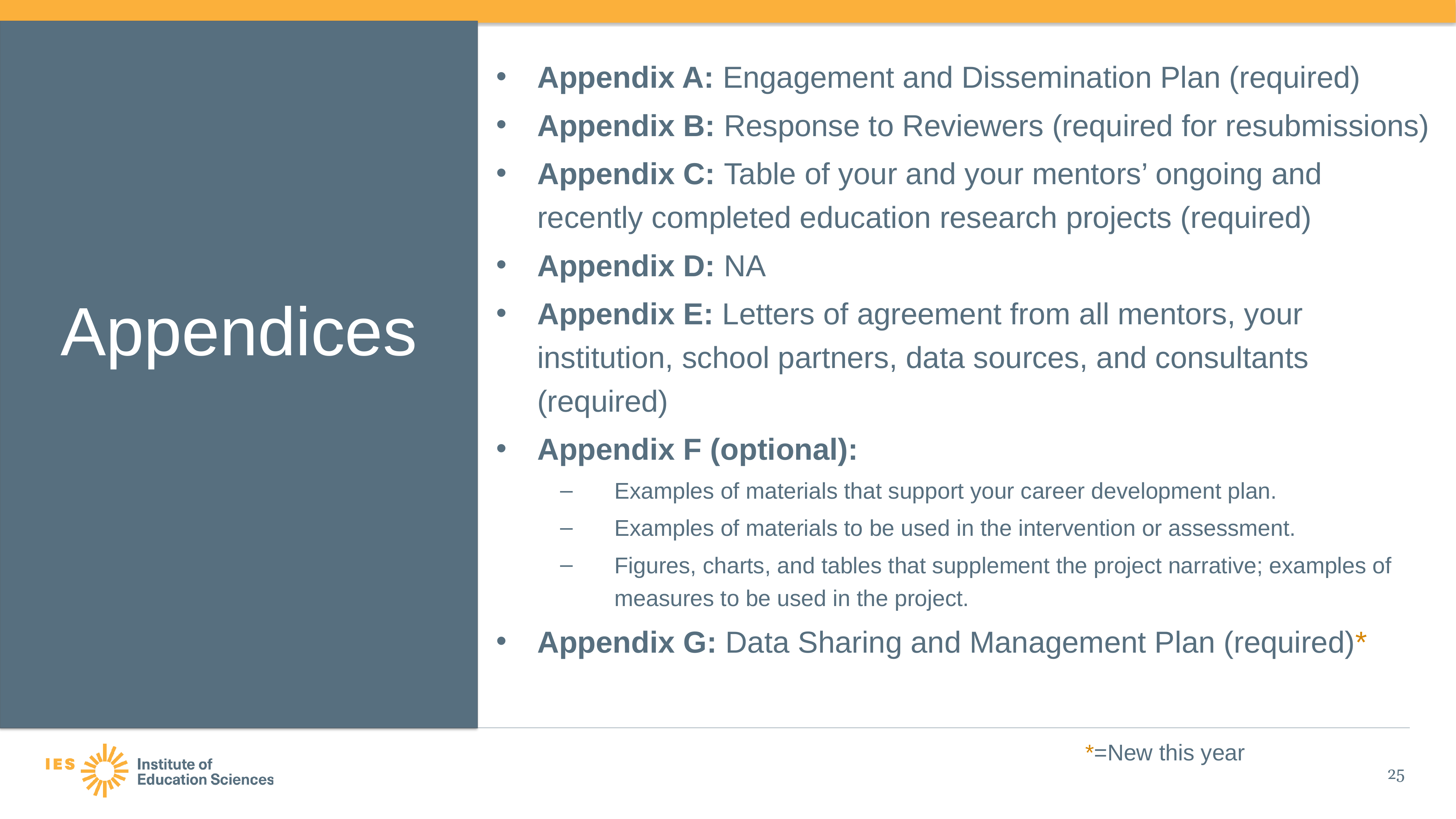

Appendix A: Engagement and Dissemination Plan (required)
Appendix B: Response to Reviewers (required for resubmissions)
Appendix C: Table of your and your mentors’ ongoing and recently completed education research projects (required)
Appendix D: NA
Appendix E: Letters of agreement from all mentors, your institution, school partners, data sources, and consultants (required)
Appendix F (optional):
Examples of materials that support your career development plan.
Examples of materials to be used in the intervention or assessment.
Figures, charts, and tables that supplement the project narrative; examples of measures to be used in the project.
Appendix G: Data Sharing and Management Plan (required)*

# Appendices
*=New this year
25